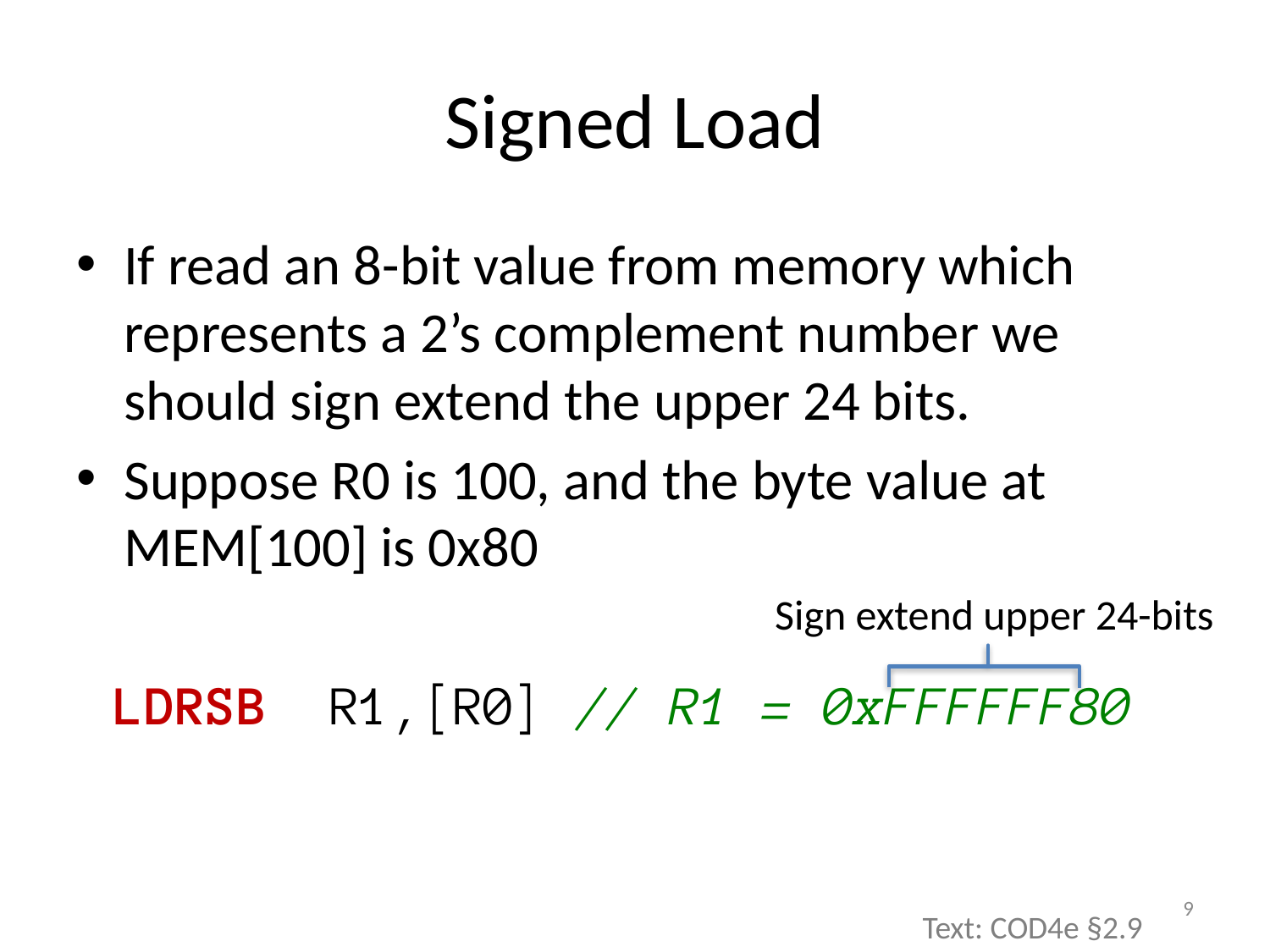

# Signed Load
If read an 8-bit value from memory which represents a 2’s complement number we should sign extend the upper 24 bits.
Suppose R0 is 100, and the byte value at MEM[100] is 0x80

   LDRSB  R1,[R0] // R1 = 0xFFFFFF80

Sign extend upper 24-bits
9
Text: COD4e §2.9